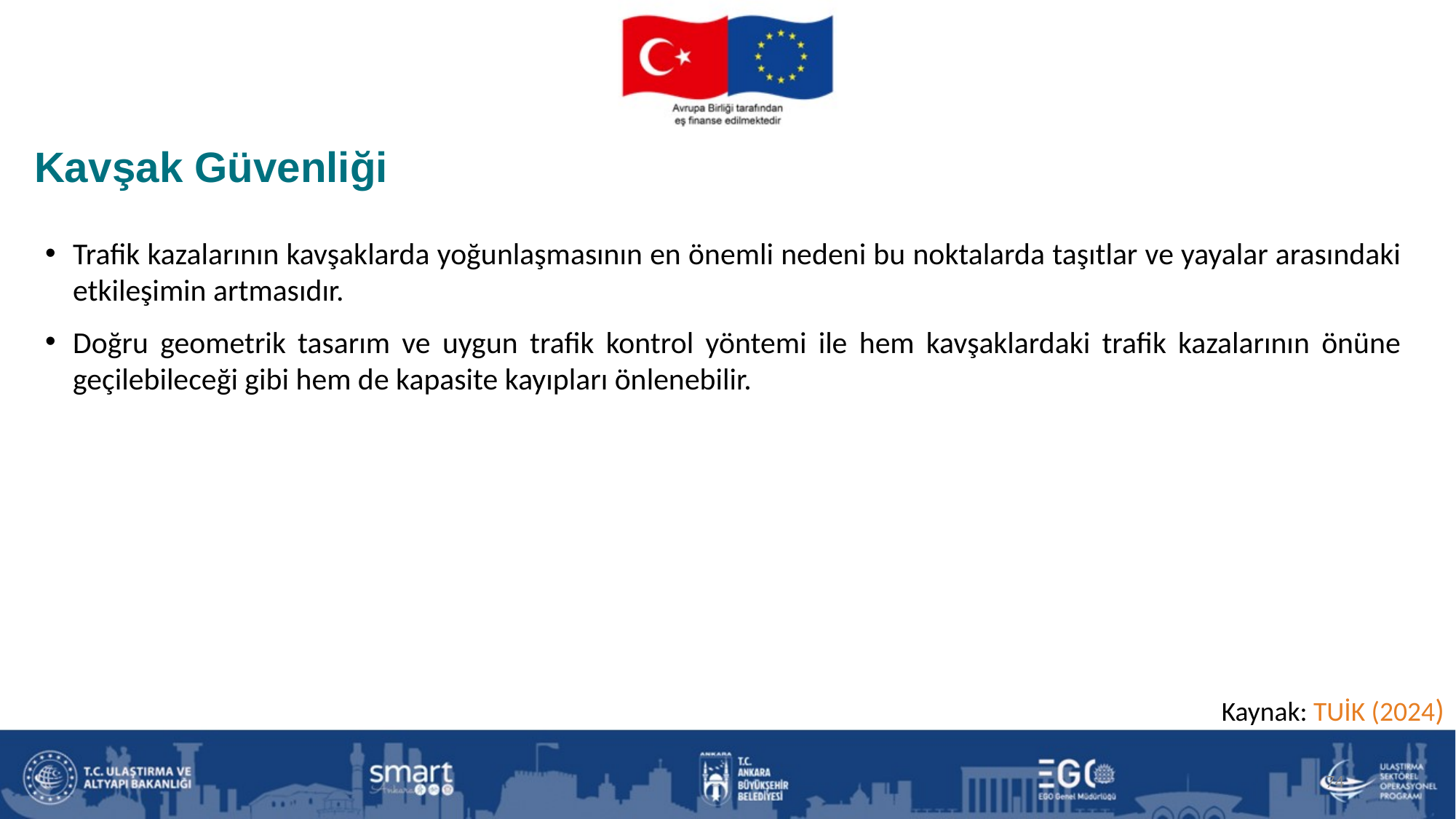

Kavşak Güvenliği

Trafik kazalarının kavşaklarda yoğunlaşmasının en önemli nedeni bu noktalarda taşıtlar ve yayalar arasındaki etkileşimin artmasıdır.
Doğru geometrik tasarım ve uygun trafik kontrol yöntemi ile hem kavşaklardaki trafik kazalarının önüne geçilebileceği gibi hem de kapasite kayıpları önlenebilir.

Kaynak: TUİK (2024)

74